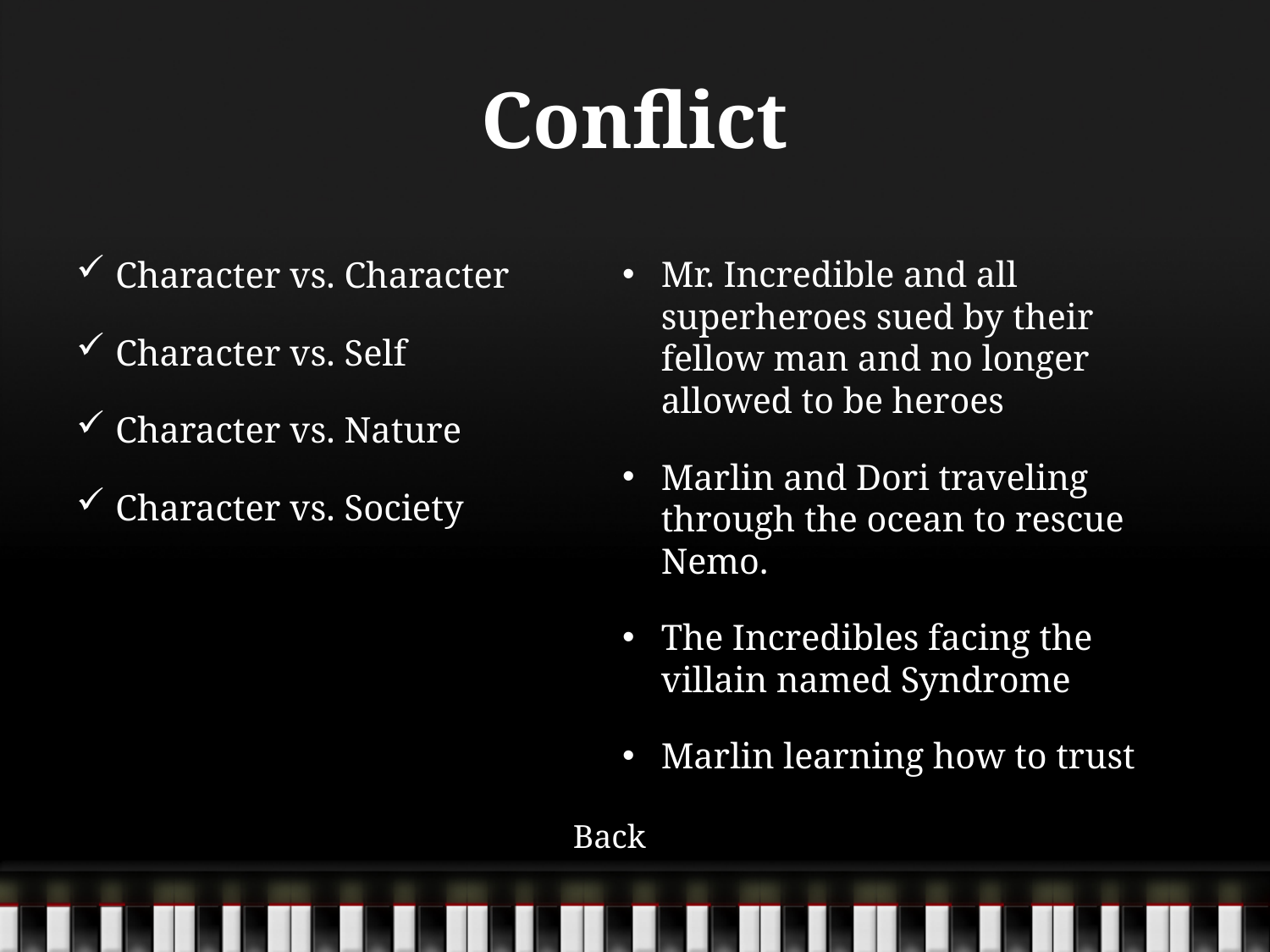

# Conflict
Character vs. Character
Character vs. Self
Character vs. Nature
Character vs. Society
Mr. Incredible and all superheroes sued by their fellow man and no longer allowed to be heroes
Marlin and Dori traveling through the ocean to rescue Nemo.
The Incredibles facing the villain named Syndrome
Marlin learning how to trust
Back